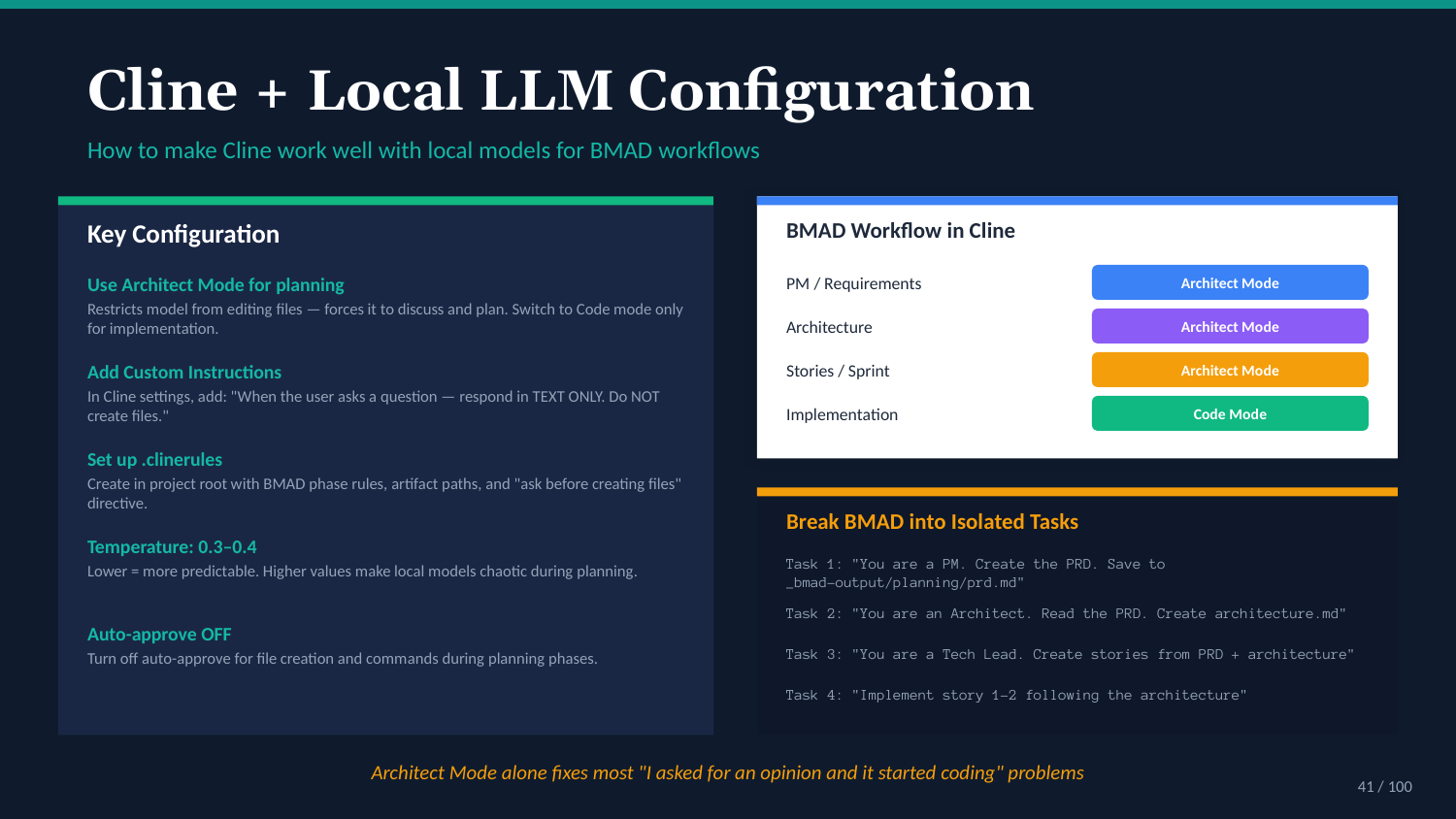

Cline + Local LLM Configuration
How to make Cline work well with local models for BMAD workflows

Key Configuration
BMAD Workflow in Cline
PM / Requirements

Architect Mode
Use Architect Mode for planning
Restricts model from editing files — forces it to discuss and plan. Switch to Code mode only for implementation.
Architecture

Architect Mode
Stories / Sprint

Architect Mode
Add Custom Instructions
In Cline settings, add: "When the user asks a question — respond in TEXT ONLY. Do NOT create files."
Implementation

Code Mode
Set up .clinerules
Create in project root with BMAD phase rules, artifact paths, and "ask before creating files" directive.

Break BMAD into Isolated Tasks
Temperature: 0.3–0.4
Task 1: "You are a PM. Create the PRD. Save to _bmad-output/planning/prd.md"
Lower = more predictable. Higher values make local models chaotic during planning.
Task 2: "You are an Architect. Read the PRD. Create architecture.md"
Auto-approve OFF
Task 3: "You are a Tech Lead. Create stories from PRD + architecture"
Turn off auto-approve for file creation and commands during planning phases.
Task 4: "Implement story 1-2 following the architecture"
Architect Mode alone fixes most "I asked for an opinion and it started coding" problems
41 / 100